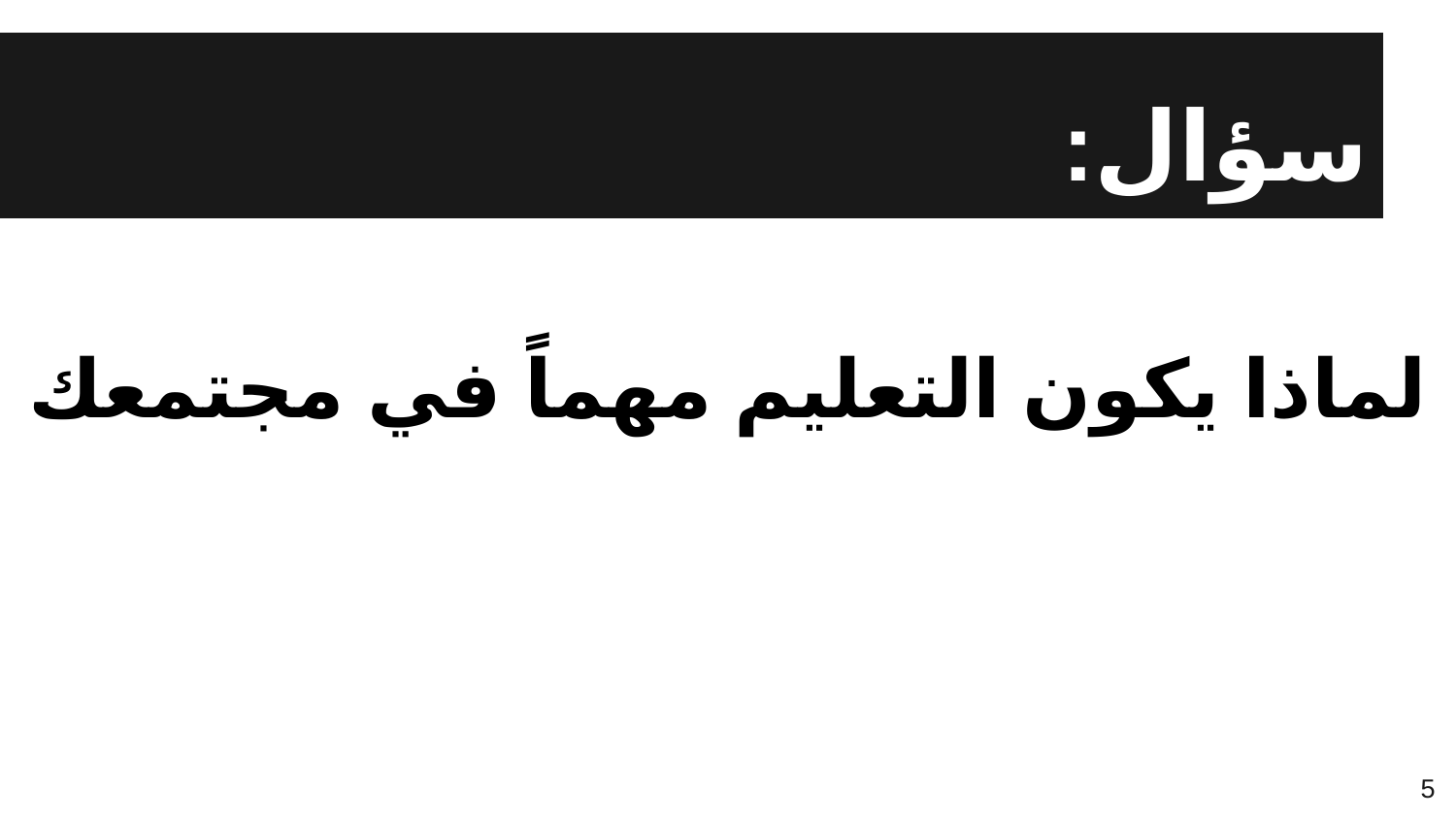

# سؤال:
لماذا يكون التعليم مهماً في مجتمعك
5